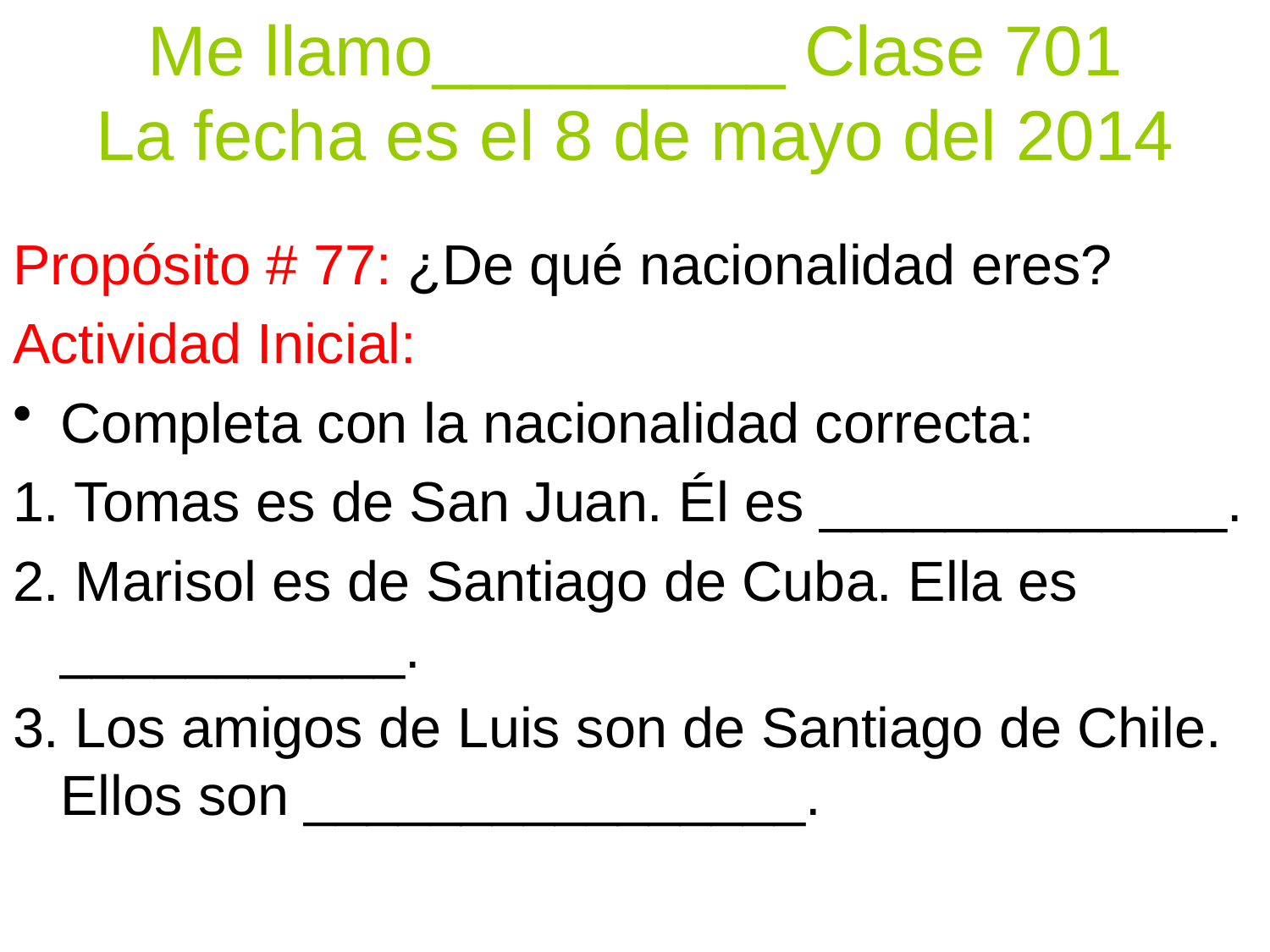

# Me llamo_________ Clase 701 La fecha es el 8 de mayo del 2014
Propósito # 77: ¿De qué nacionalidad eres?
Actividad Inicial:
Completa con la nacionalidad correcta:
1. Tomas es de San Juan. Él es _____________.
2. Marisol es de Santiago de Cuba. Ella es ___________.
3. Los amigos de Luis son de Santiago de Chile. Ellos son ________________.